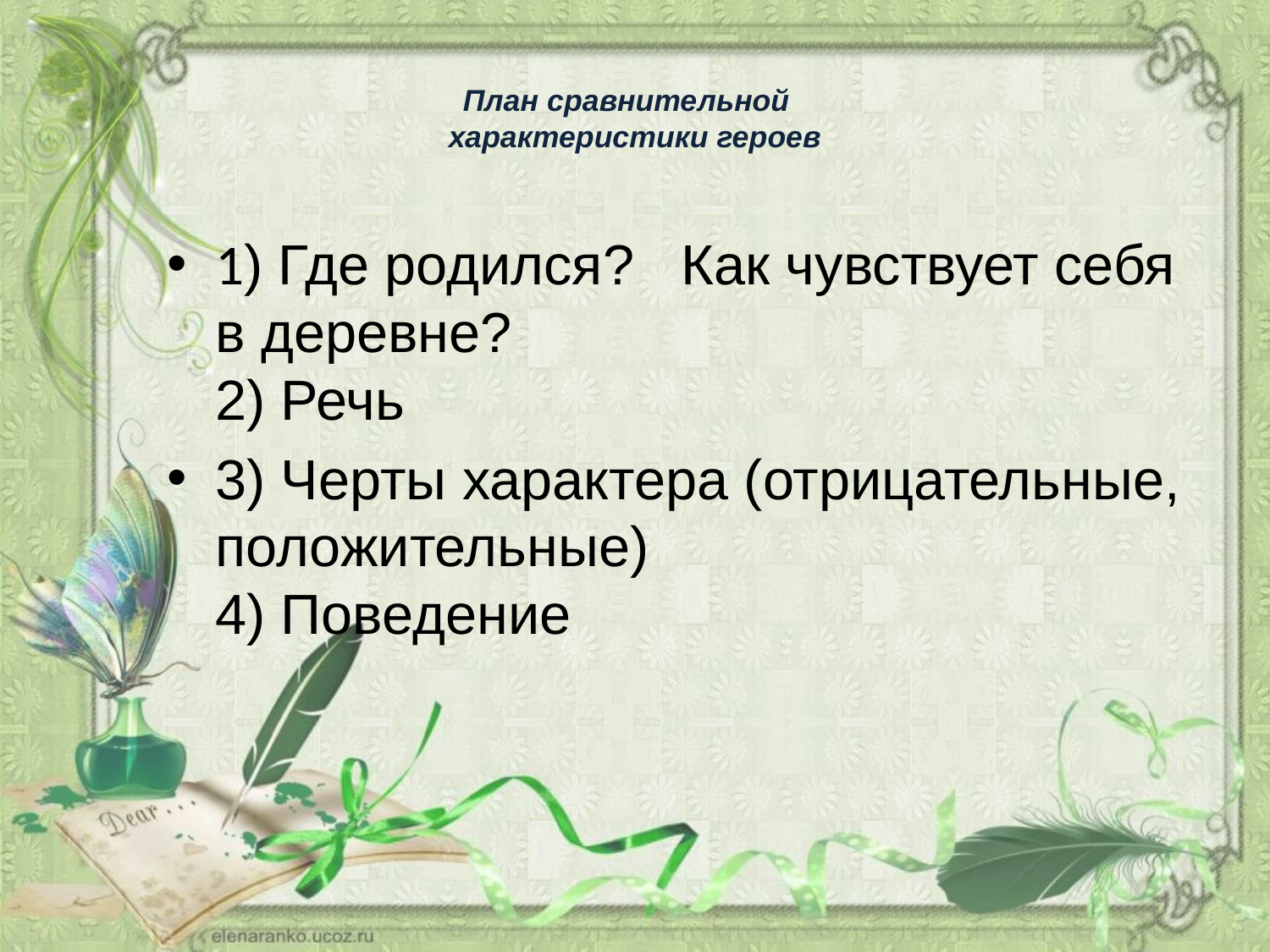

# План сравнительной характеристики героев
1) Где родился?   Как чувствует себя в деревне?
2) Речь
3) Черты характера (отрицательные, положительные)
4) Поведение